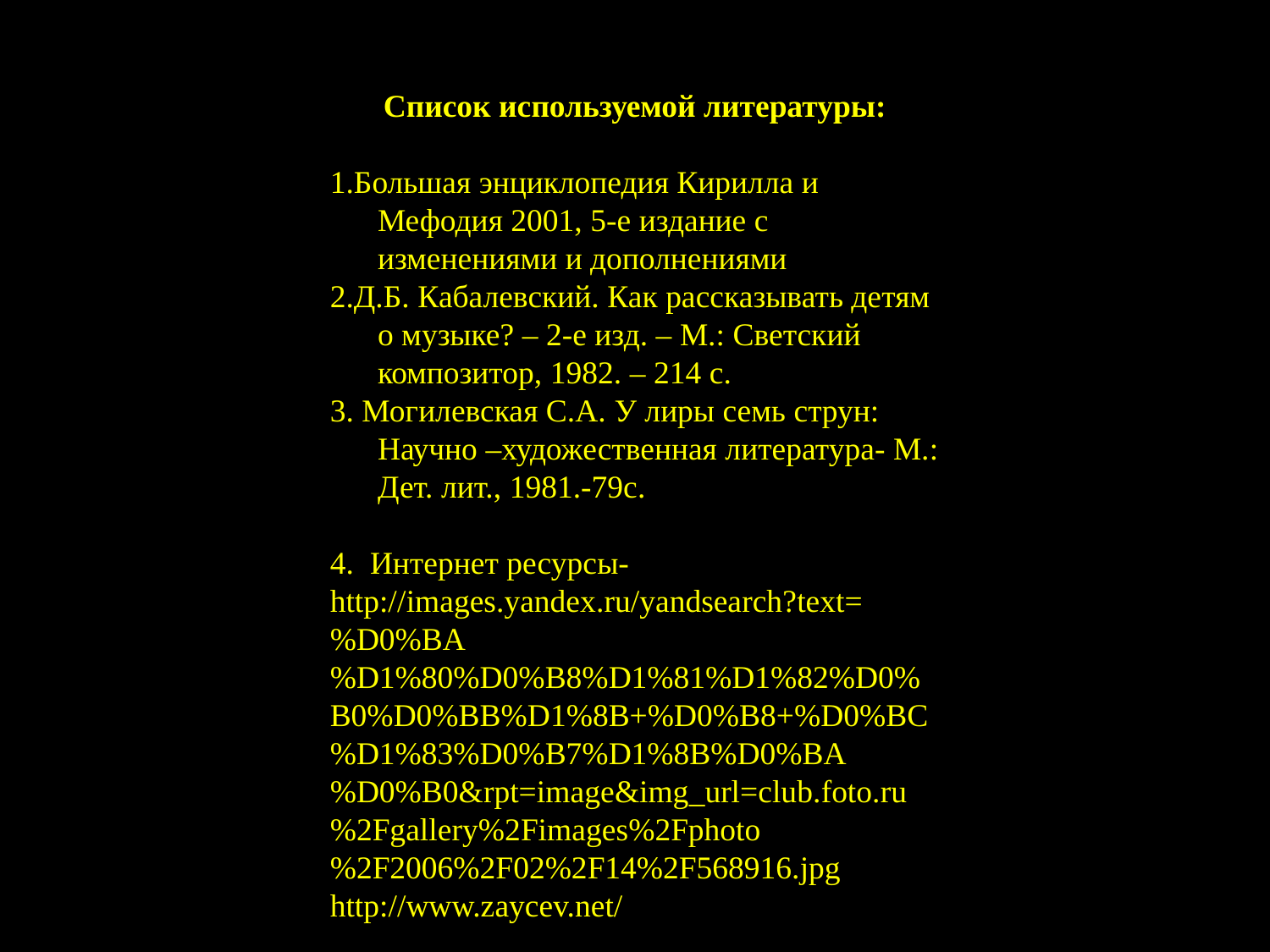

Список используемой литературы:

1.Большая энциклопедия Кирилла и Мефодия 2001, 5-е издание с изменениями и дополнениями
2.Д.Б. Кабалевский. Как рассказывать детям о музыке? – 2-е изд. – М.: Светский композитор, 1982. – 214 с.
3. Могилевская С.А. У лиры семь струн: Научно –художественная литература- М.: Дет. лит., 1981.-79с.

4.  Интернет ресурсы-
http://images.yandex.ru/yandsearch?text=%D0%BA%D1%80%D0%B8%D1%81%D1%82%D0%B0%D0%BB%D1%8B+%D0%B8+%D0%BC%D1%83%D0%B7%D1%8B%D0%BA%D0%B0&rpt=image&img_url=club.foto.ru%2Fgallery%2Fimages%2Fphoto%2F2006%2F02%2F14%2F568916.jpg
http://www.zaycev.net/